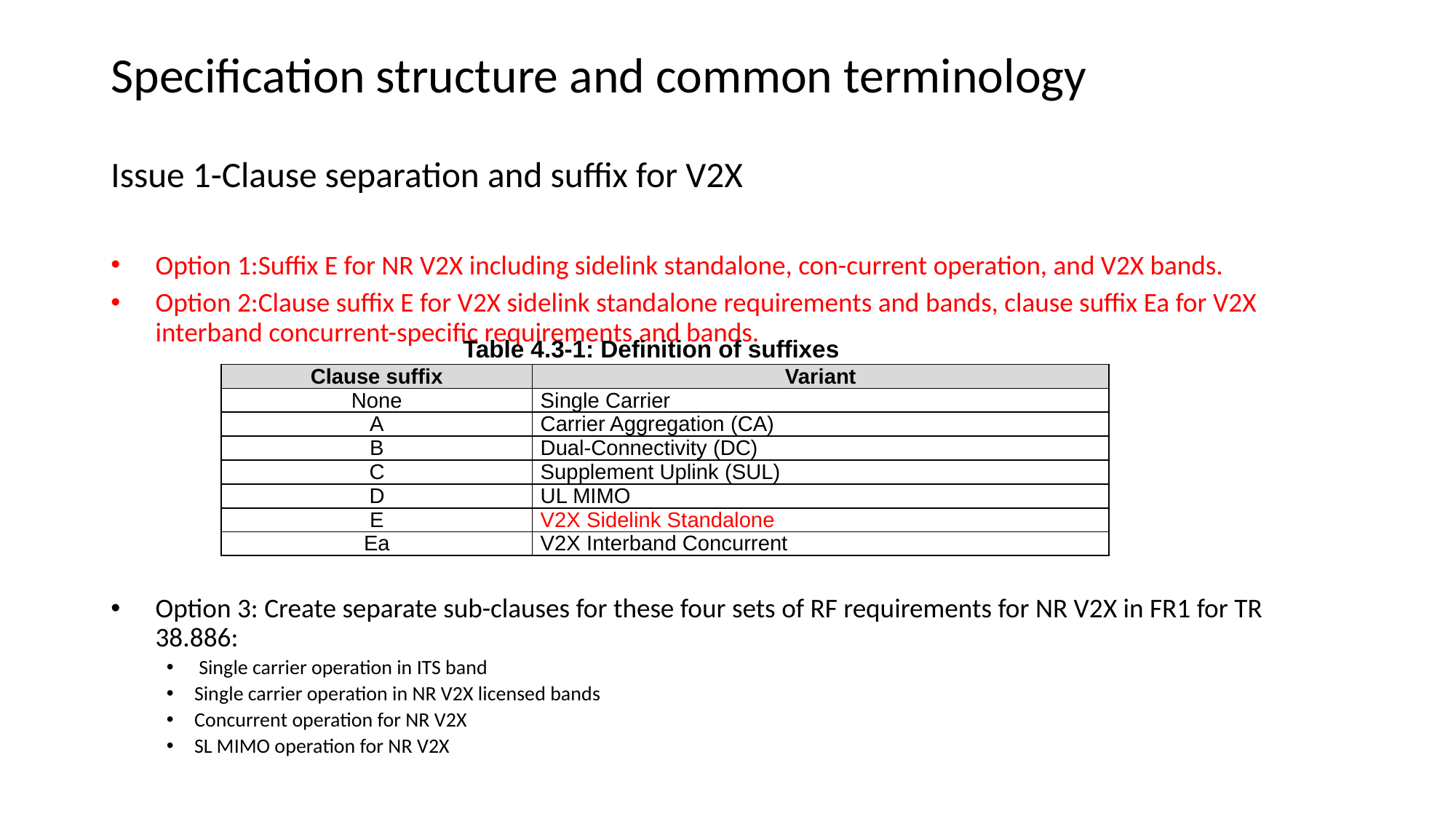

# Specification structure and common terminology Issue 1-Clause separation and suffix for V2X
Option 1:Suffix E for NR V2X including sidelink standalone, con-current operation, and V2X bands.
Option 2:Clause suffix E for V2X sidelink standalone requirements and bands, clause suffix Ea for V2X interband concurrent-specific requirements and bands.

Option 3: Create separate sub-clauses for these four sets of RF requirements for NR V2X in FR1 for TR 38.886:
 Single carrier operation in ITS band
Single carrier operation in NR V2X licensed bands
Concurrent operation for NR V2X
SL MIMO operation for NR V2X

Table 4.3-1: Definition of suffixes

| Clause suffix | Variant |
| --- | --- |
| None | Single Carrier |
| A | Carrier Aggregation (CA) |
| B | Dual-Connectivity (DC) |
| C | Supplement Uplink (SUL) |
| D | UL MIMO |
| E | V2X Sidelink Standalone |
| Ea | V2X Interband Concurrent |